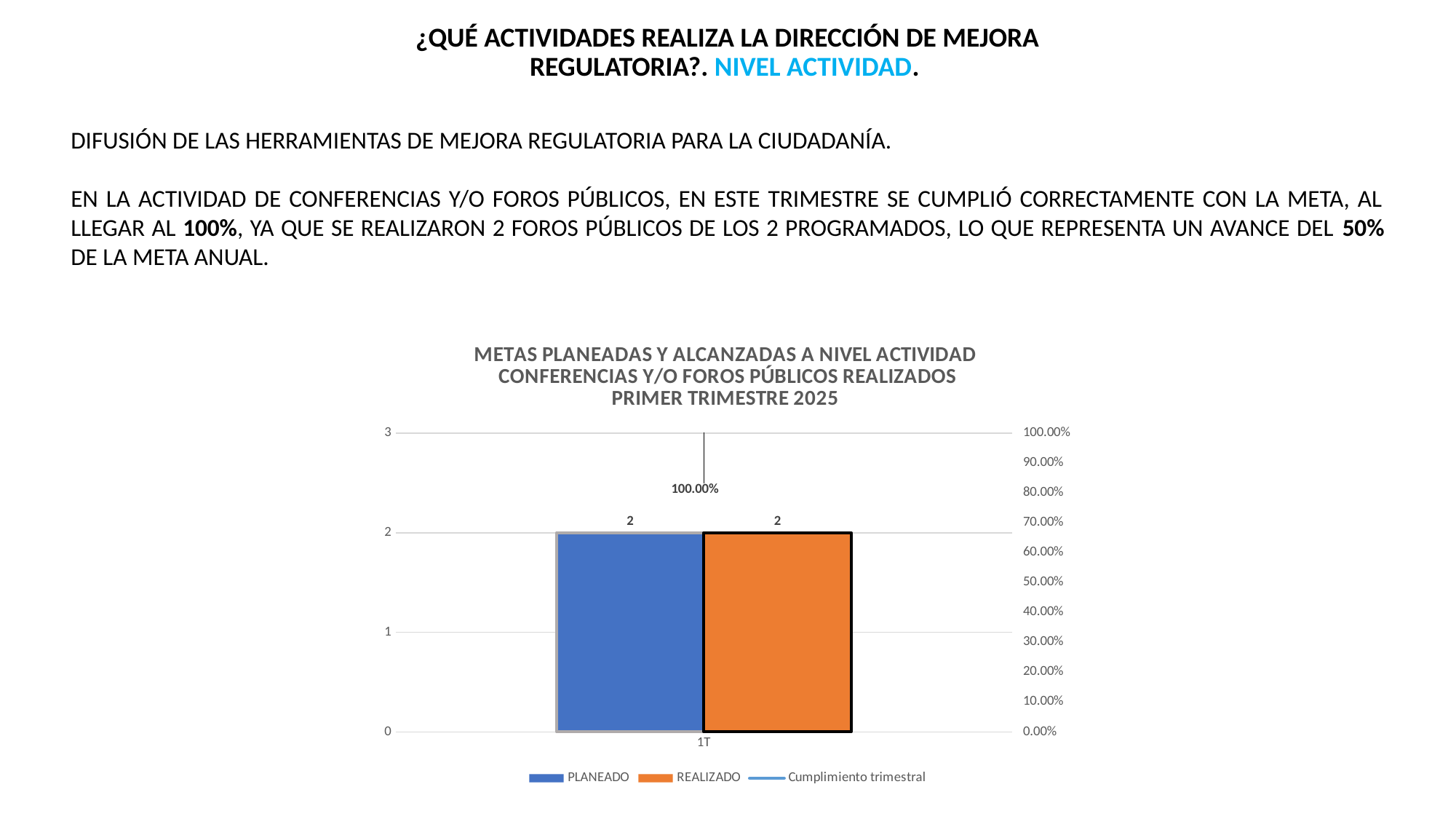

¿QUÉ ACTIVIDADES REALIZA LA DIRECCIÓN DE MEJORA REGULATORIA?. NIVEL ACTIVIDAD.
DIFUSIÓN DE LAS HERRAMIENTAS DE MEJORA REGULATORIA PARA LA CIUDADANÍA.

EN LA ACTIVIDAD DE CONFERENCIAS Y/O FOROS PÚBLICOS, EN ESTE TRIMESTRE SE CUMPLIÓ CORRECTAMENTE CON LA META, AL LLEGAR AL 100%, YA QUE SE REALIZARON 2 FOROS PÚBLICOS DE LOS 2 PROGRAMADOS, LO QUE REPRESENTA UN AVANCE DEL 50% DE LA META ANUAL.

### Chart: METAS PLANEADAS Y ALCANZADAS A NIVEL ACTIVIDAD
CONFERENCIAS Y/O FOROS PÚBLICOS REALIZADOS
PRIMER TRIMESTRE 2025

| Category | PLANEADO | REALIZADO | Cumplimiento trimestral |
|---|---|---|---|
| 1T | 2.0 | 2.0 | 1.0 |